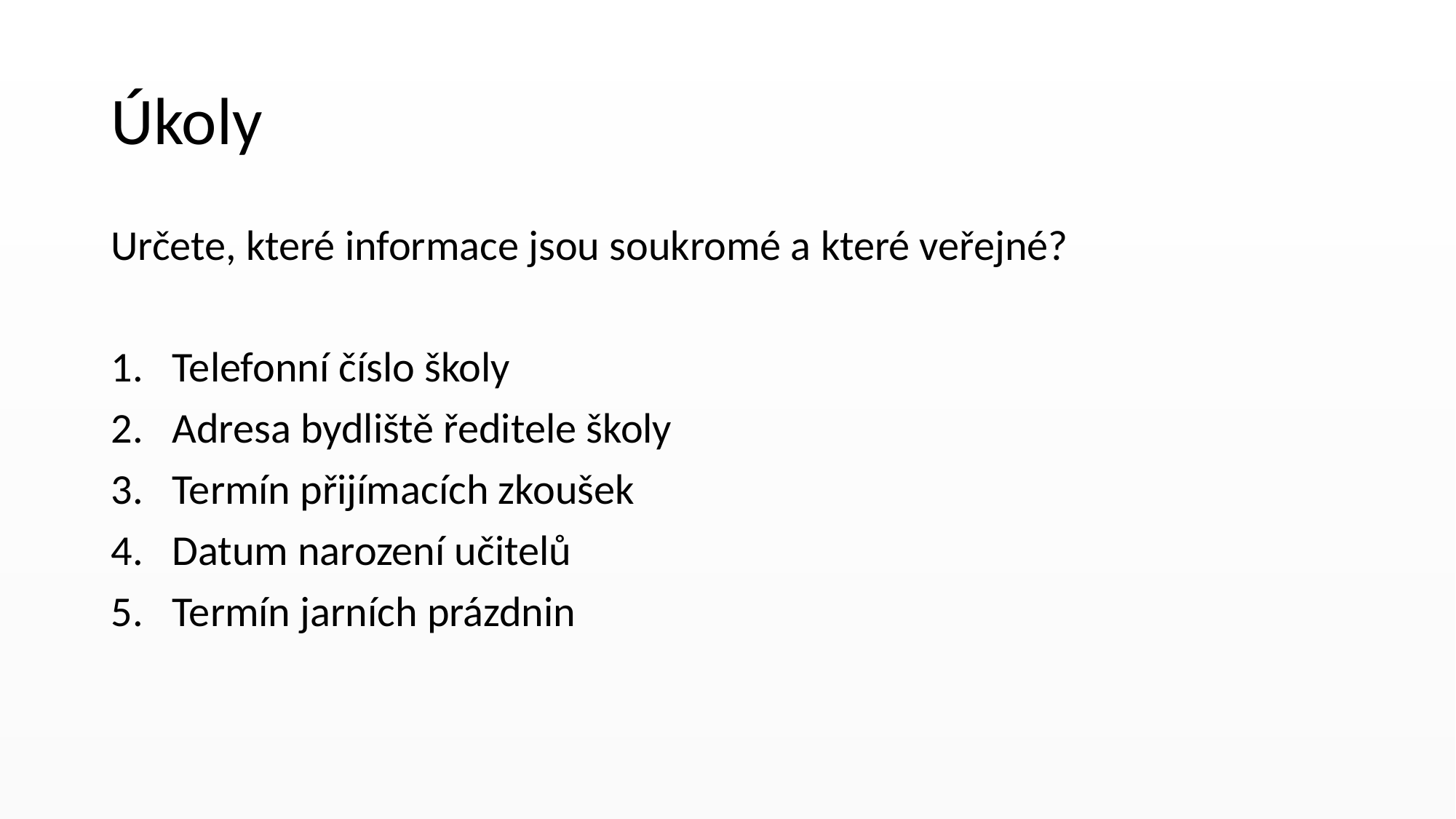

# Úkoly
Určete, které informace jsou soukromé a které veřejné?

Telefonní číslo školy
Adresa bydliště ředitele školy
Termín přijímacích zkoušek
Datum narození učitelů
Termín jarních prázdnin